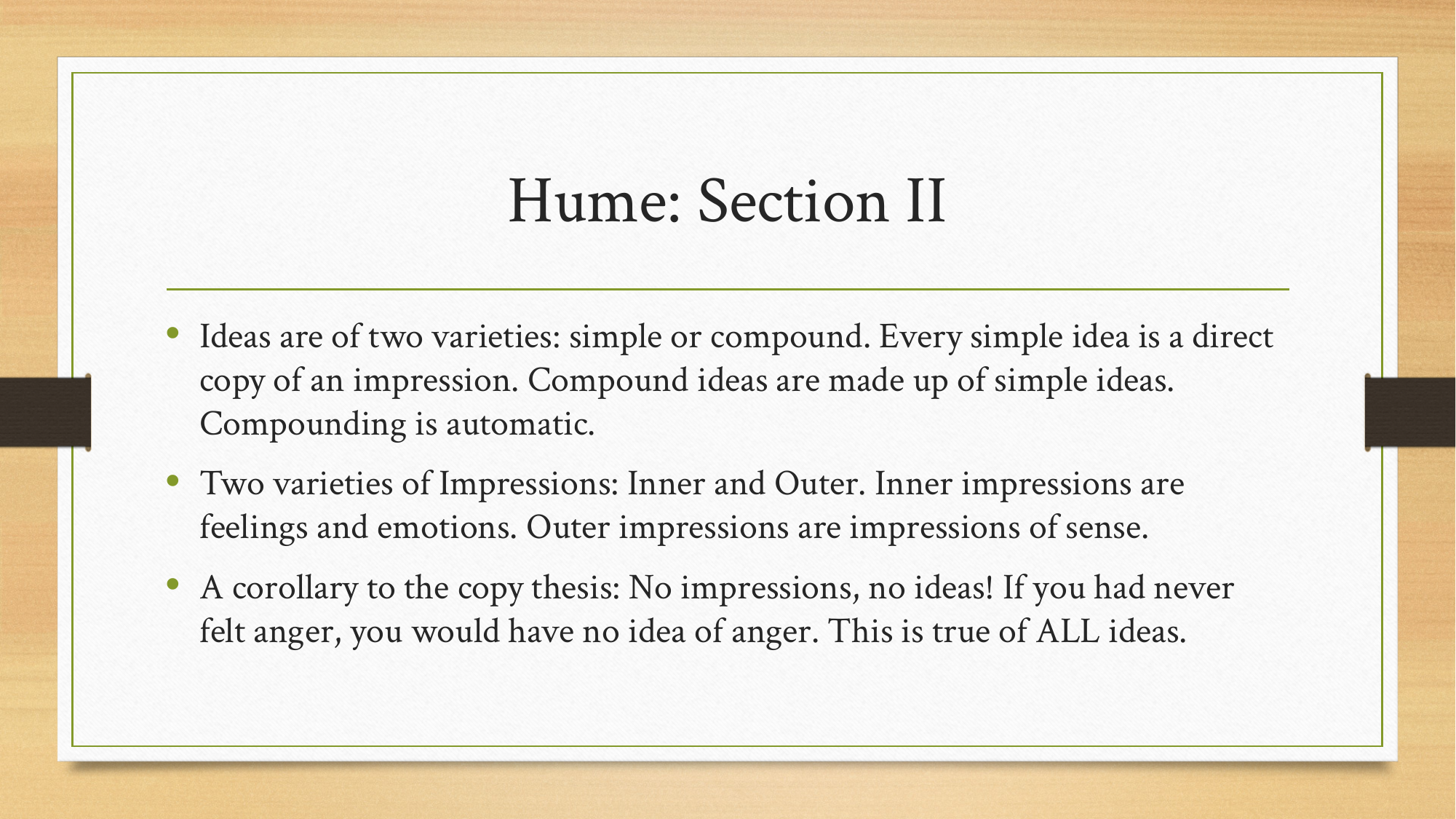

# Hume: Section II
Ideas are of two varieties: simple or compound. Every simple idea is a direct copy of an impression. Compound ideas are made up of simple ideas. Compounding is automatic.
Two varieties of Impressions: Inner and Outer. Inner impressions are feelings and emotions. Outer impressions are impressions of sense.
A corollary to the copy thesis: No impressions, no ideas! If you had never felt anger, you would have no idea of anger. This is true of ALL ideas.